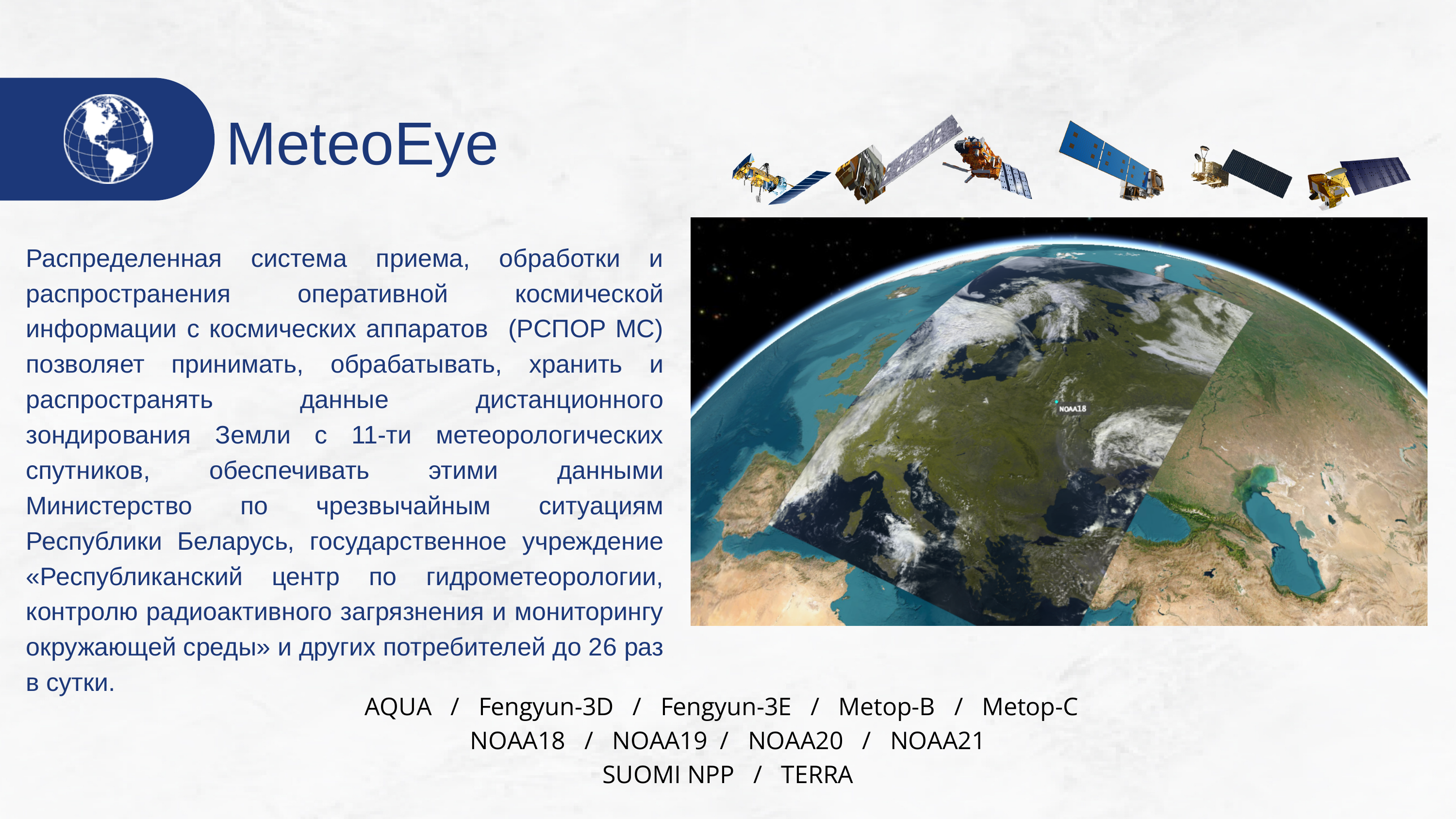

MeteoEye

Распределенная система приема, обработки и распространения оперативной космической информации с космических аппаратов  (PCПOP MC) позволяет принимать, обрабатывать, хранить и распространять данные дистанционного зондирования Земли с 11-ти метеорологических спутников, обеспечивать этими данными Министерство по чрезвычайным ситуациям Республики Беларусь, государственное учреждение «Республиканский центр по гидрометеорологии, контролю радиоактивного загрязнения и мониторингу окружающей среды» и других потребителей до 26 раз в сутки.

AQUA   /   Fengyun-3D   /   Fengyun-3E   /   Metop-B   /   Metop-C
   NOAA18   /   NOAA19  /   NOAA20   /   NOAA21
SUOMI NPP   /   TERRA